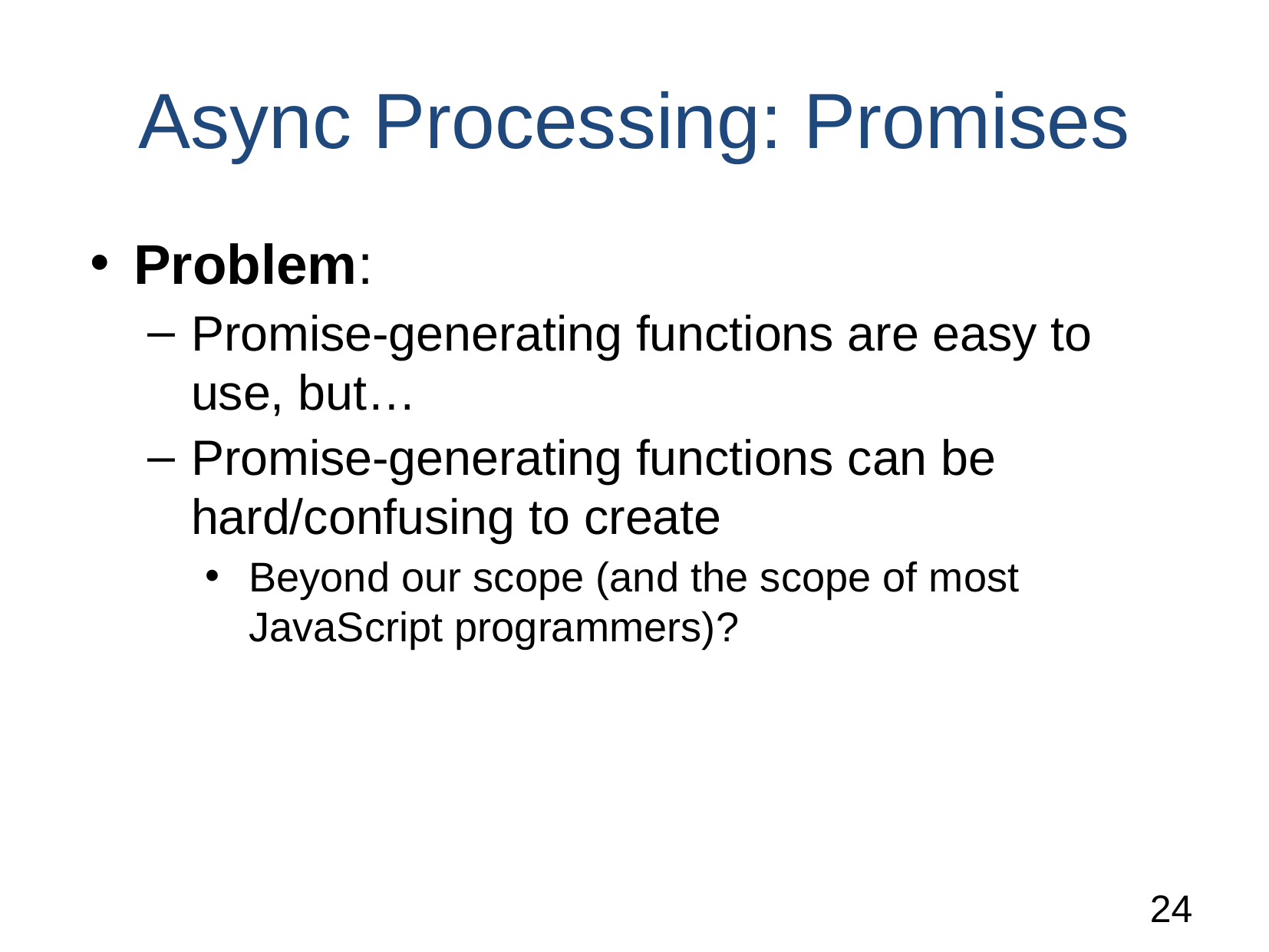

# Async Processing: Promises
Problem:
Promise-generating functions are easy to use, but…
Promise-generating functions can be hard/confusing to create
Beyond our scope (and the scope of most JavaScript programmers)?
24